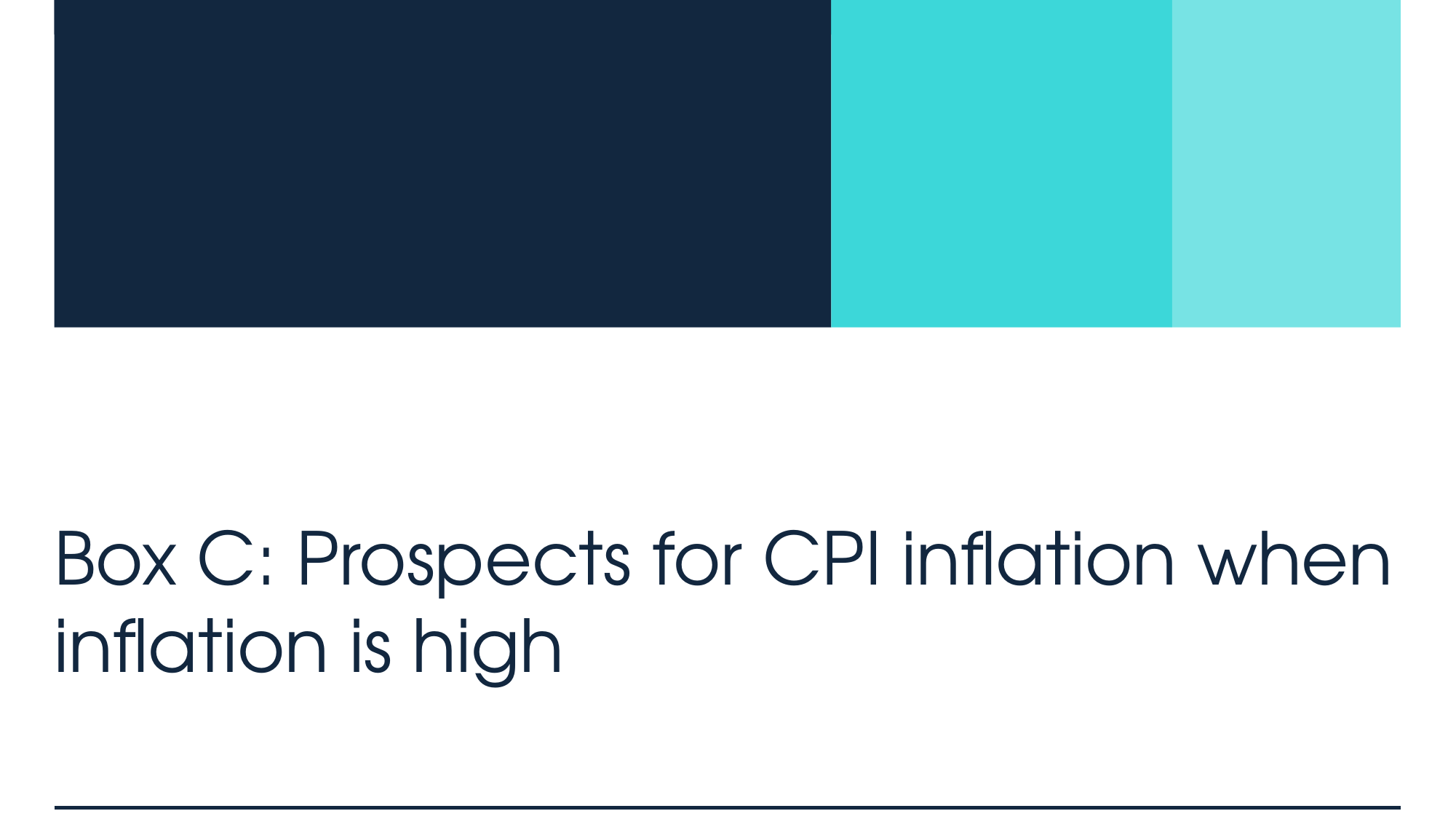

Box C: Prospects for CPI inflation when inflation is high